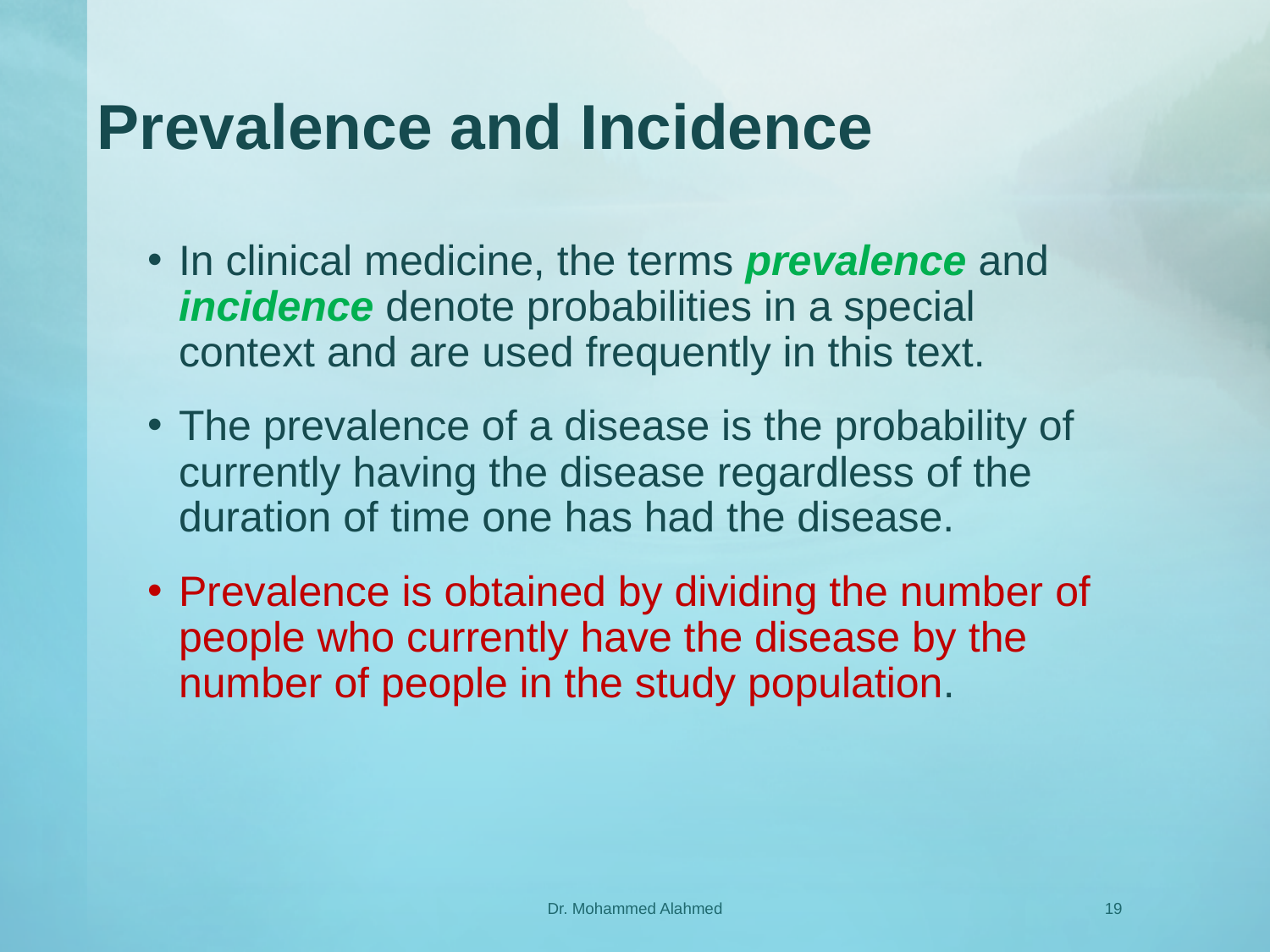

# Prevalence and Incidence
In clinical medicine, the terms prevalence and incidence denote probabilities in a special context and are used frequently in this text.
The prevalence of a disease is the probability of currently having the disease regardless of the duration of time one has had the disease.
Prevalence is obtained by dividing the number of people who currently have the disease by the number of people in the study population.
Dr. Mohammed Alahmed
19